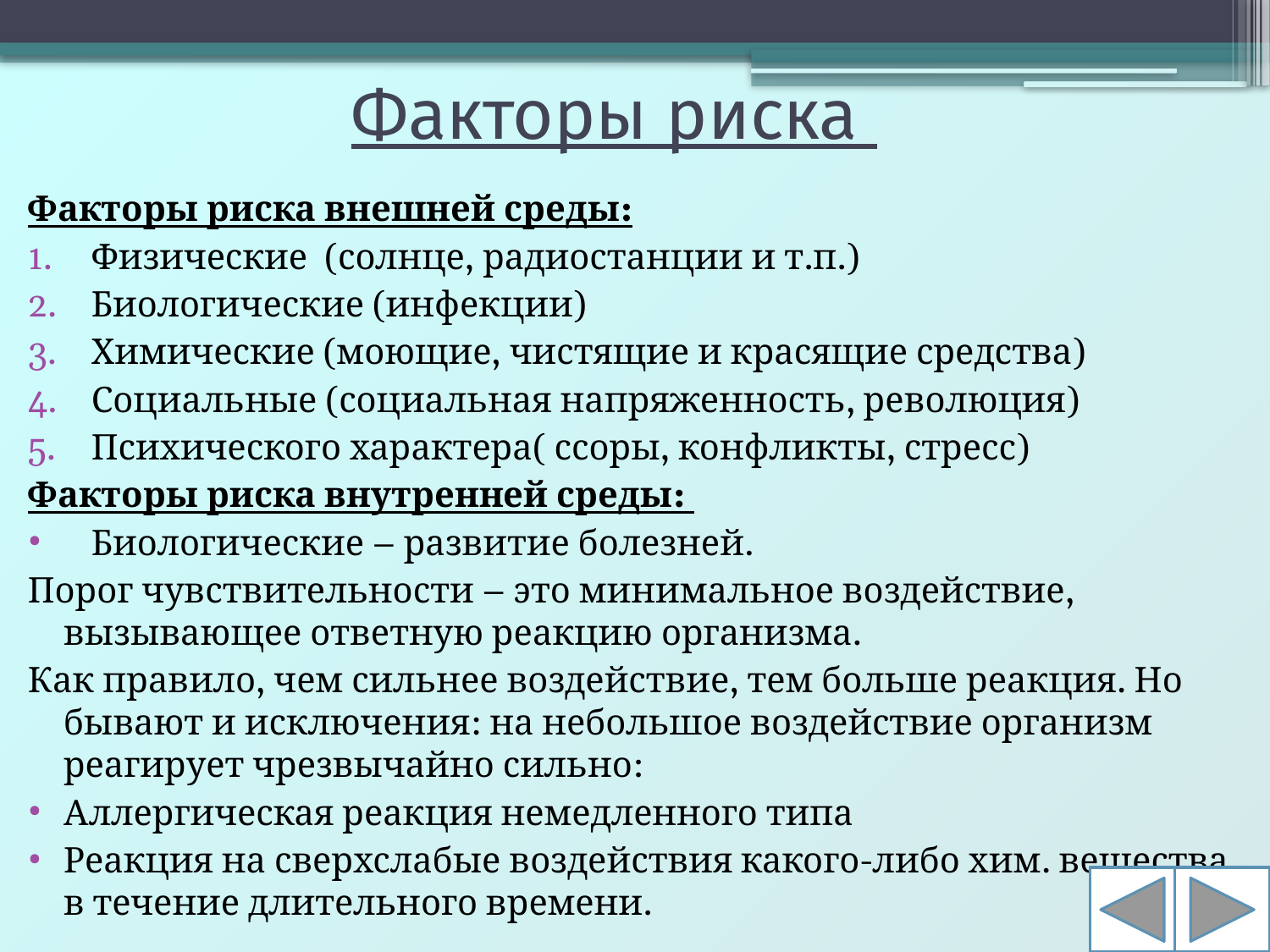

# Факторы риска
Факторы риска внешней среды:
Физические  (солнце, радиостанции и т.п.)
Биологические (инфекции)
Химические (моющие, чистящие и красящие средства)
Социальные (социальная напряженность, революция)
Психического характера( ссоры, конфликты, стресс)
Факторы риска внутренней среды:
Биологические – развитие болезней.
Порог чувствительности – это минимальное воздействие, вызывающее ответную реакцию организма.
Как правило, чем сильнее воздействие, тем больше реакция. Но бывают и исключения: на небольшое воздействие организм реагирует чрезвычайно сильно:
Аллергическая реакция немедленного типа
Реакция на сверхслабые воздействия какого-либо хим. вещества в течение длительного времени.